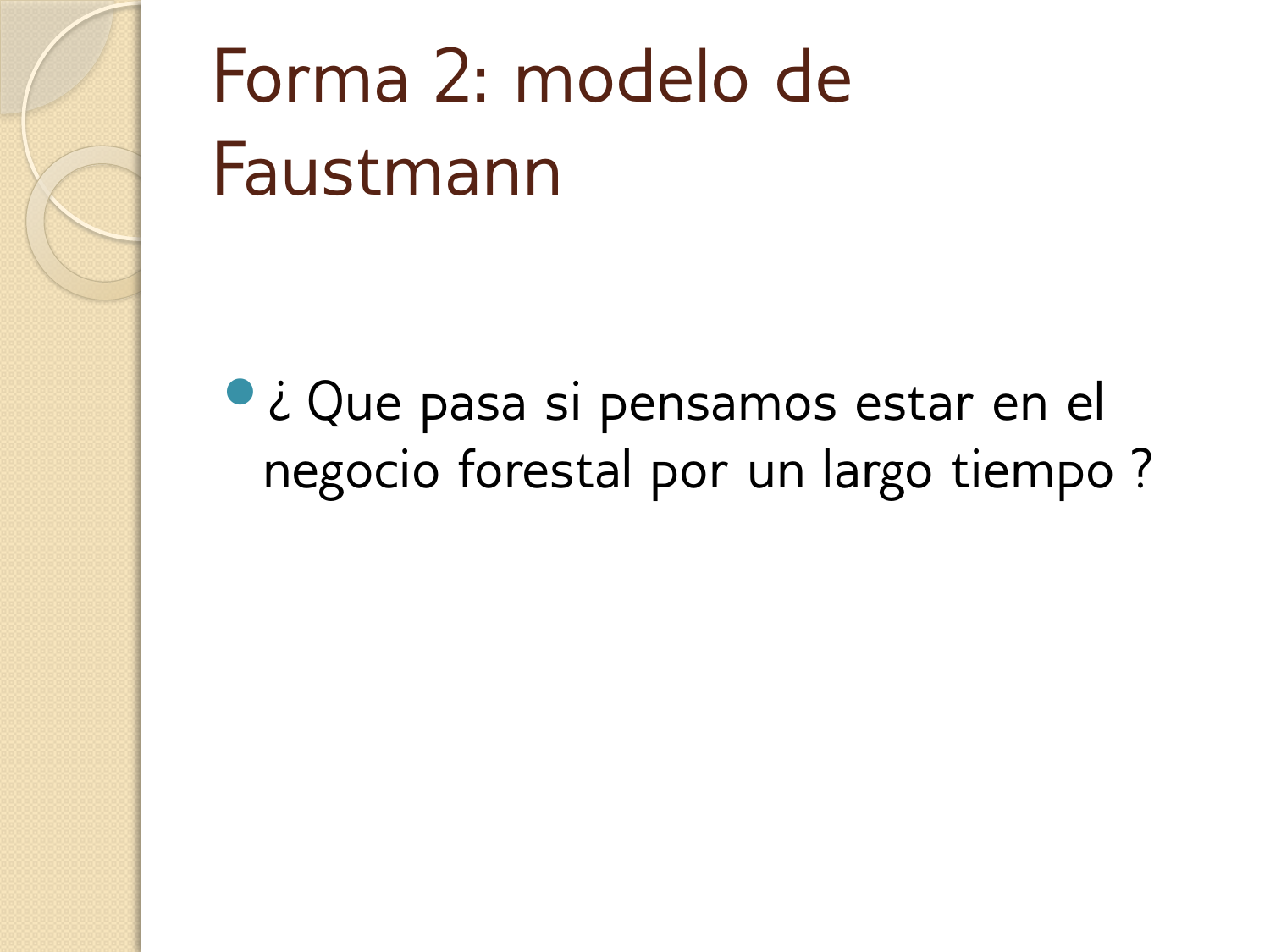

# Forma 2: modelo de Faustmann

¿ Que pasa si pensamos estar en el negocio forestal por un largo tiempo ?